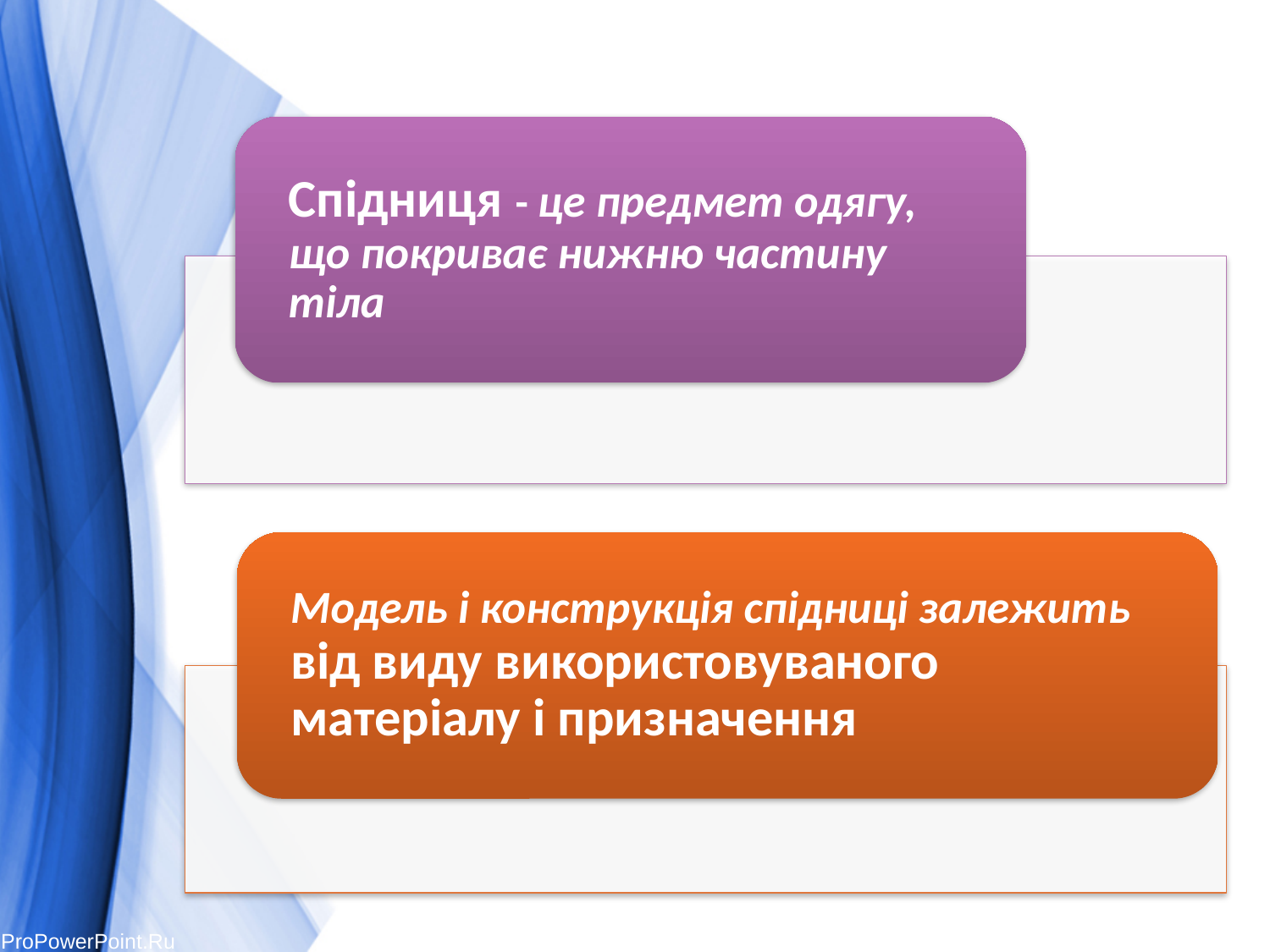

Спідниця - це предмет одягу, що покриває нижню частину тіла
Модель і конструкція спідниці залежить від виду використовуваного матеріалу і призначення